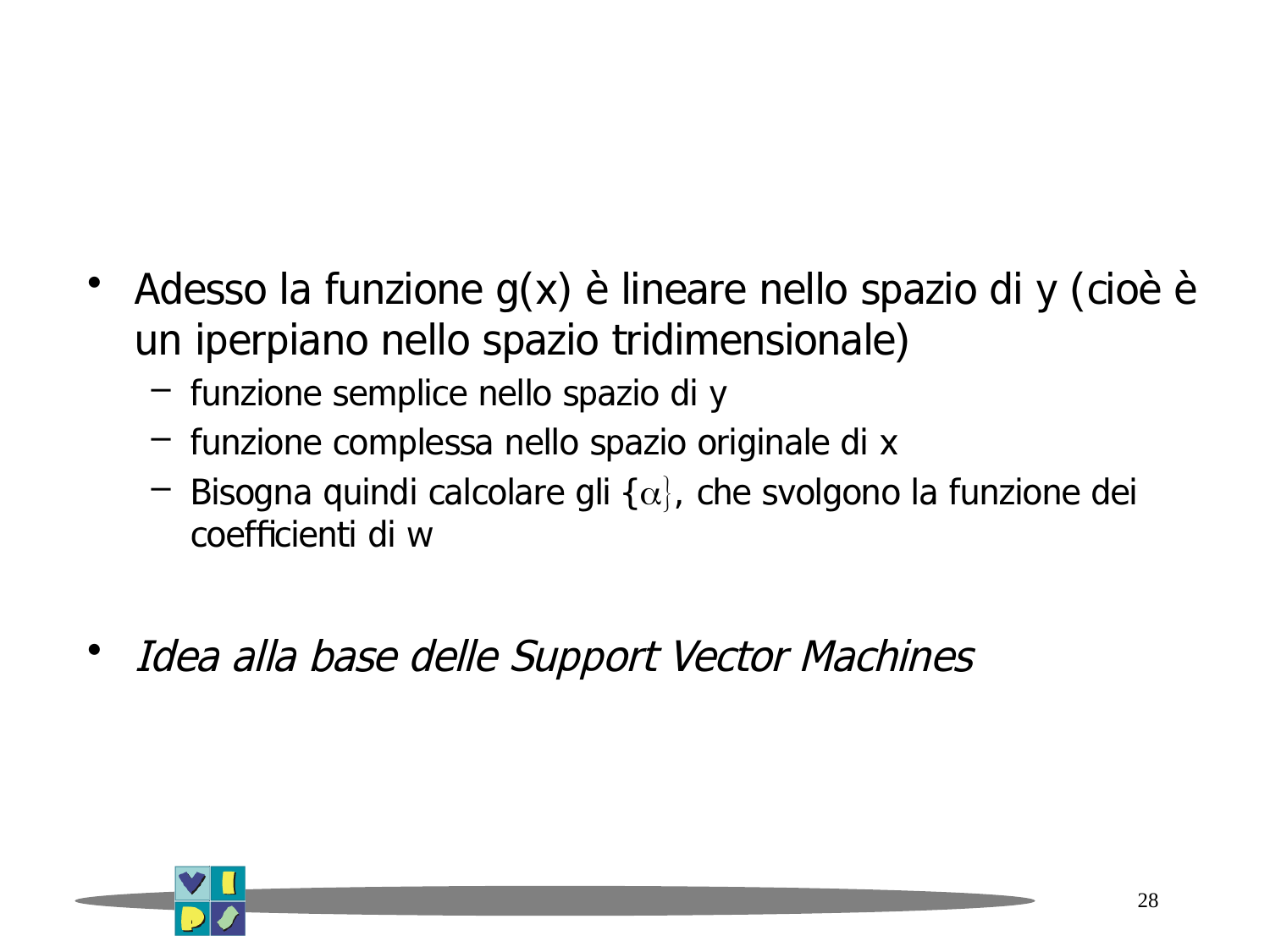

#

Adesso la funzione g(x) è lineare nello spazio di y (cioè è un iperpiano nello spazio tridimensionale)
funzione semplice nello spazio di y
funzione complessa nello spazio originale di x
Bisogna quindi calcolare gli {α}, che svolgono la funzione dei coefficienti di w

Idea alla base delle Support Vector Machines
28